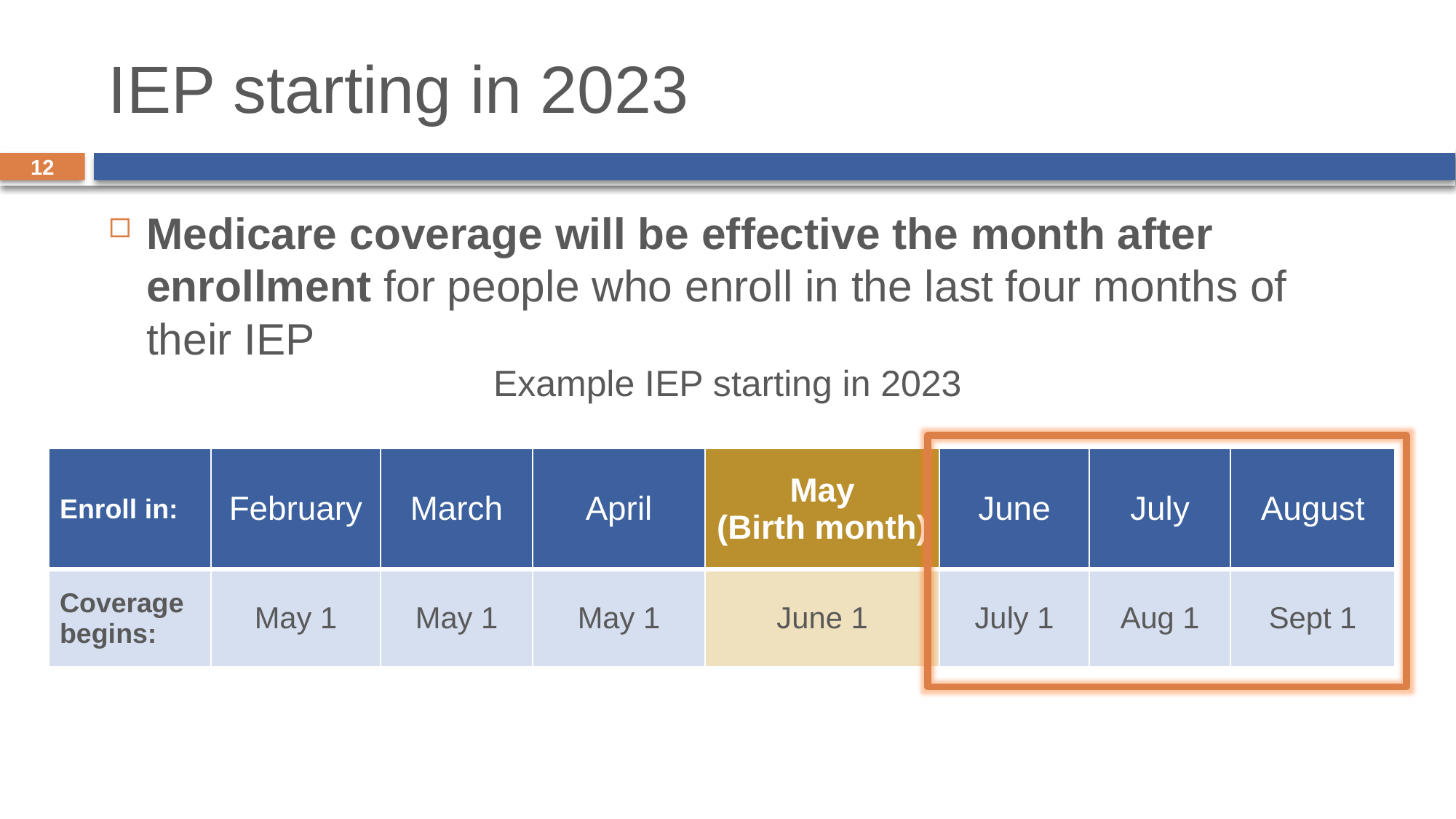

# IEP starting in 2023
12
Medicare coverage will be effective the month after enrollment for people who enroll in the last four months of their IEP

Example IEP starting in 2023

| Enroll in: | February | March | April | May (Birth month) | June | July | August |
| --- | --- | --- | --- | --- | --- | --- | --- |
| Coverage begins: | May 1 | May 1 | May 1 | June 1 | July 1 | Aug 1 | Sept 1 |